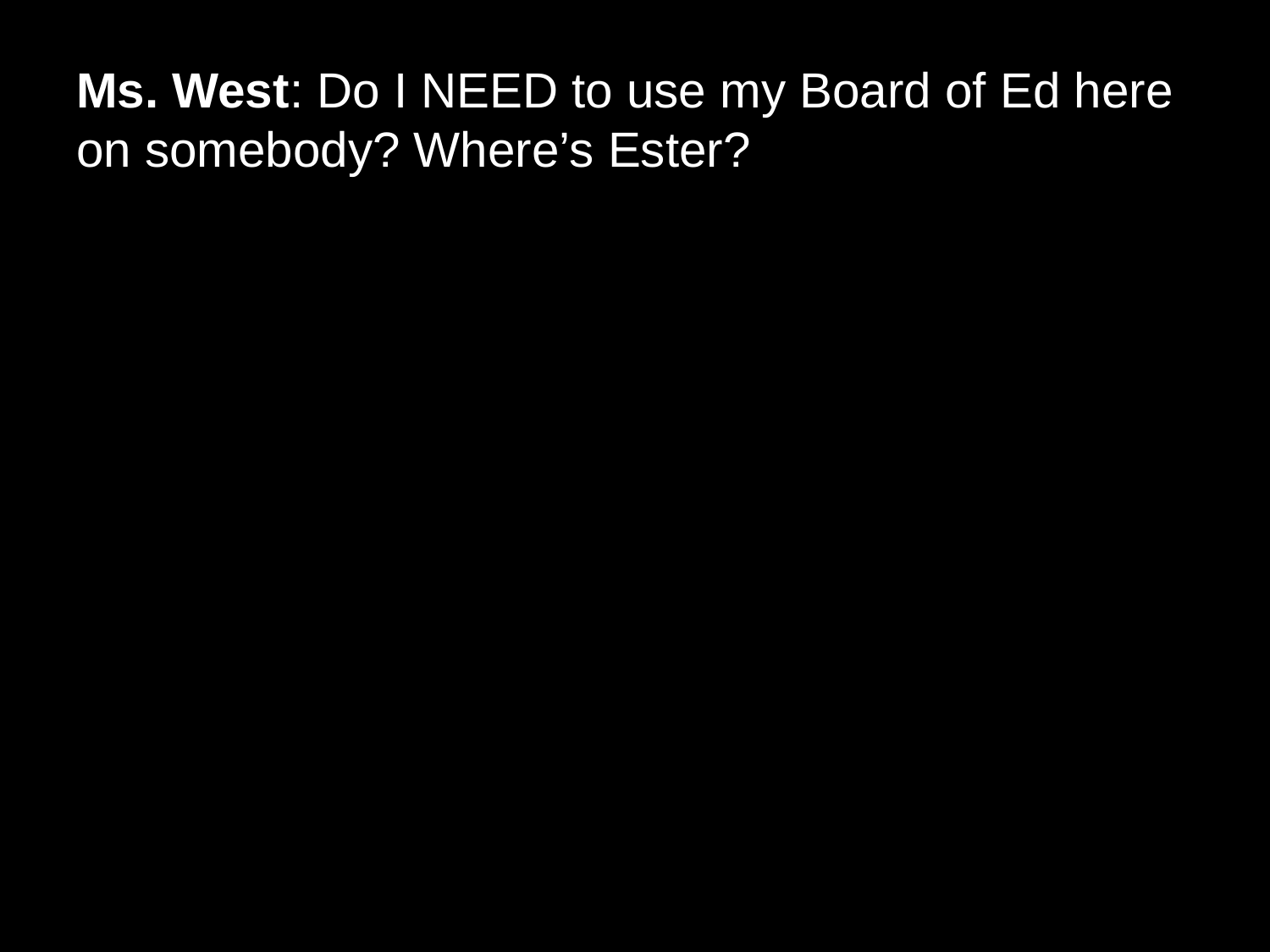

# Ms. West: Do I NEED to use my Board of Ed here on somebody? Where’s Ester?